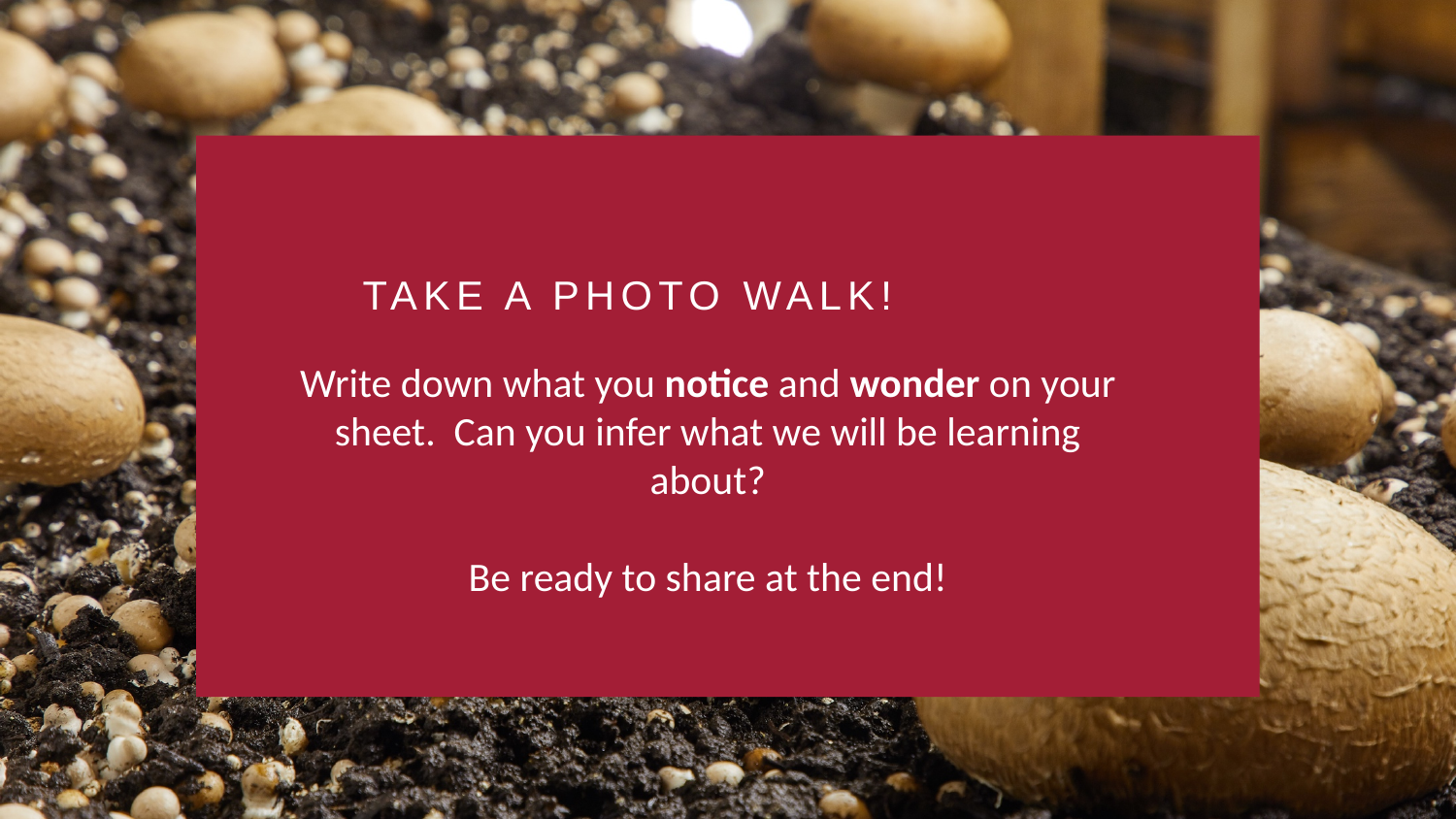

TAKE A PHOTO WALK!

Write down what you notice and wonder on your sheet.  Can you infer what we will be learning about?

Be ready to share at the end!